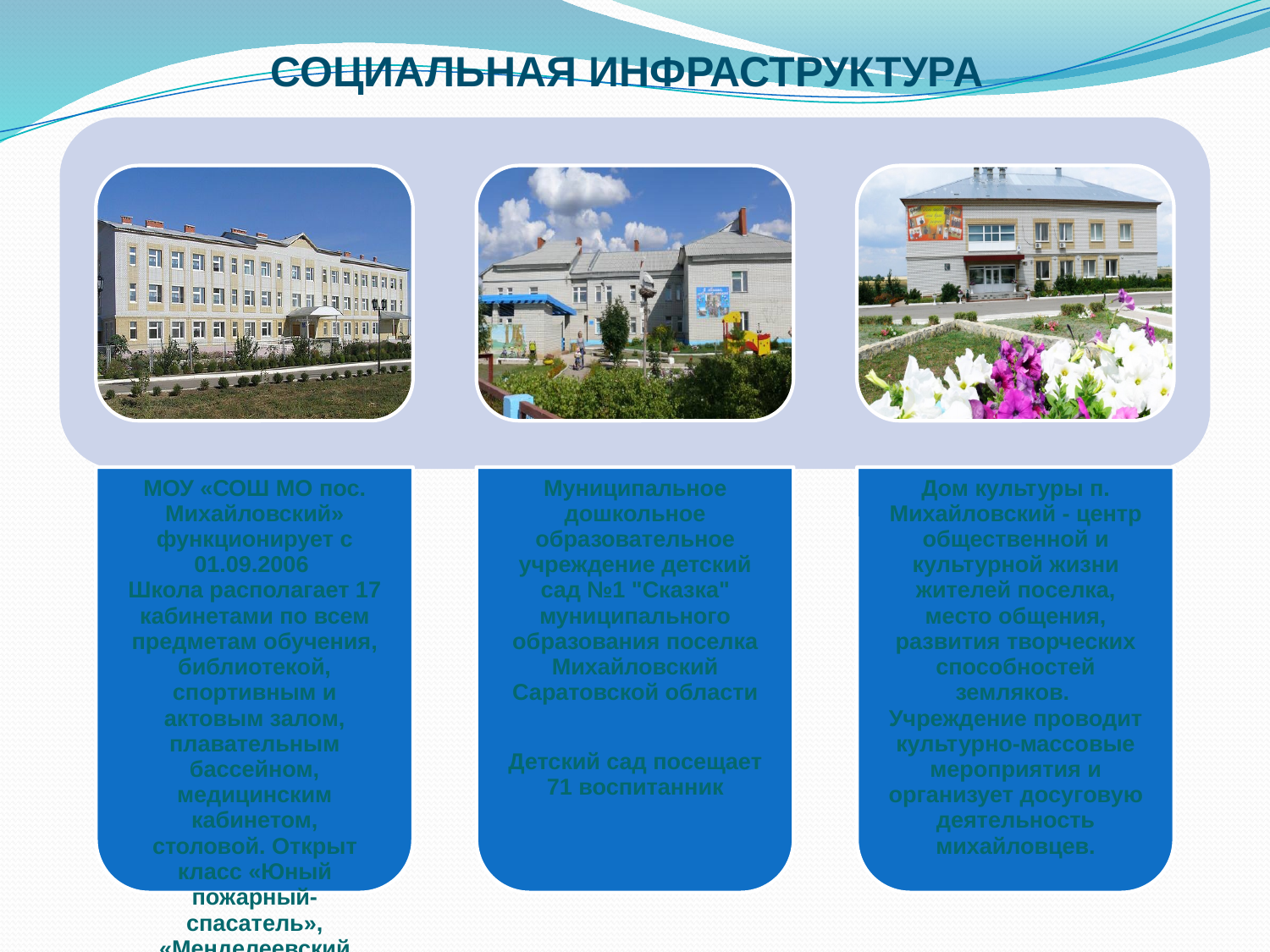

# СОЦИАЛЬНАЯ ИНФРАСТРУКТУРА
СОЦИАЛЬНАЯ ИНФРАСТРУКТУРА
МОУ «СОШ МО пос. Михайловский» функционирует с 01.09.2006
Муниципальное дошкольное образовательное учреждение детский сад №1 "Сказка" муниципального образования поселка Михайловский Саратовской области
Детский сад посещает
71 воспитанник
Дом культуры п. Михайловский - центр общественной и культурной жизни жителей поселка, место общения, развития творческих способностей земляков.
Учреждение проводит культурно-массовые мероприятия и организует досуговую деятельность михайловцев.